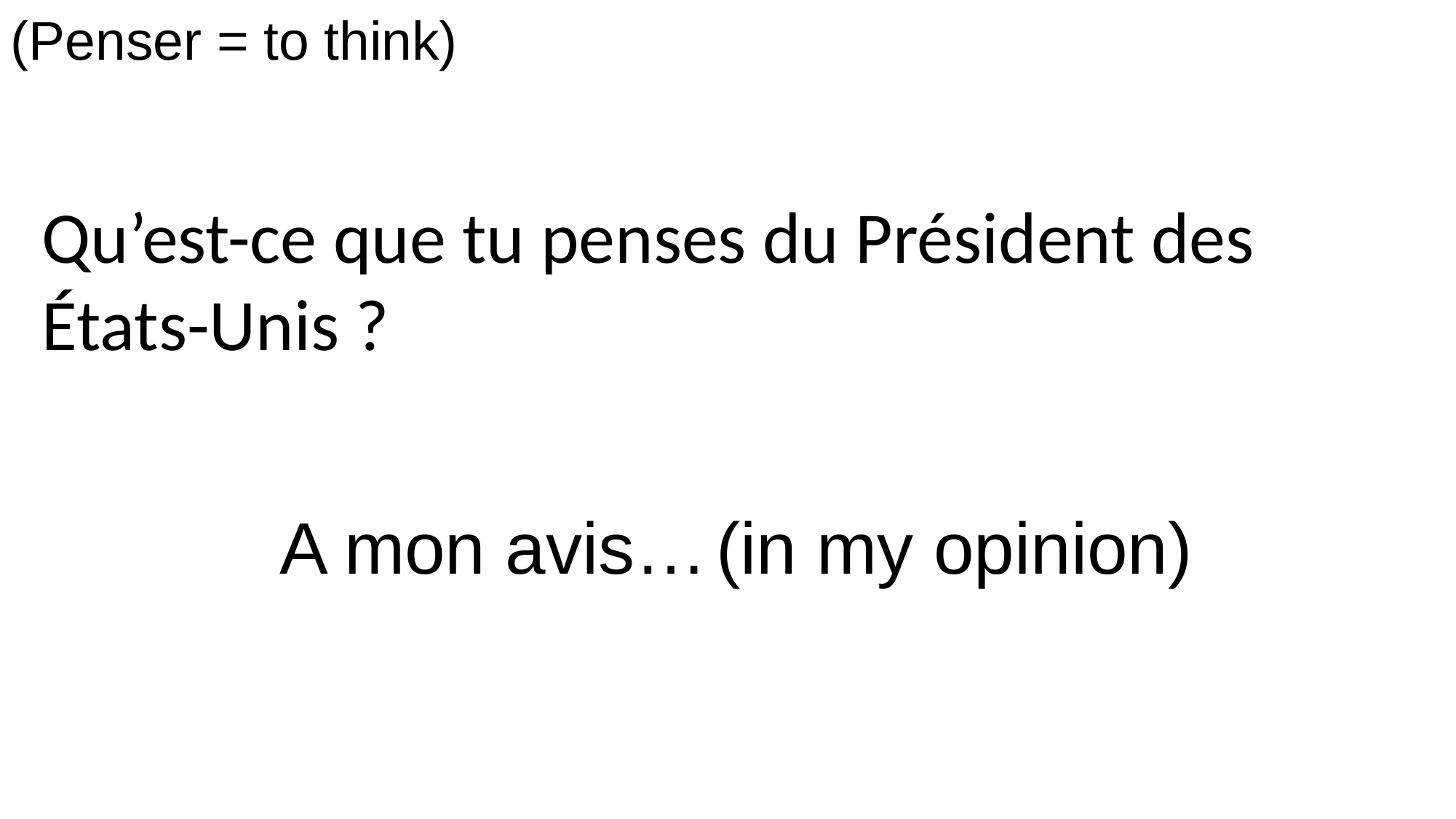

(Penser = to think)
Qu’est-ce que tu penses du Président des États-Unis ?
A mon avis…	(in my opinion)